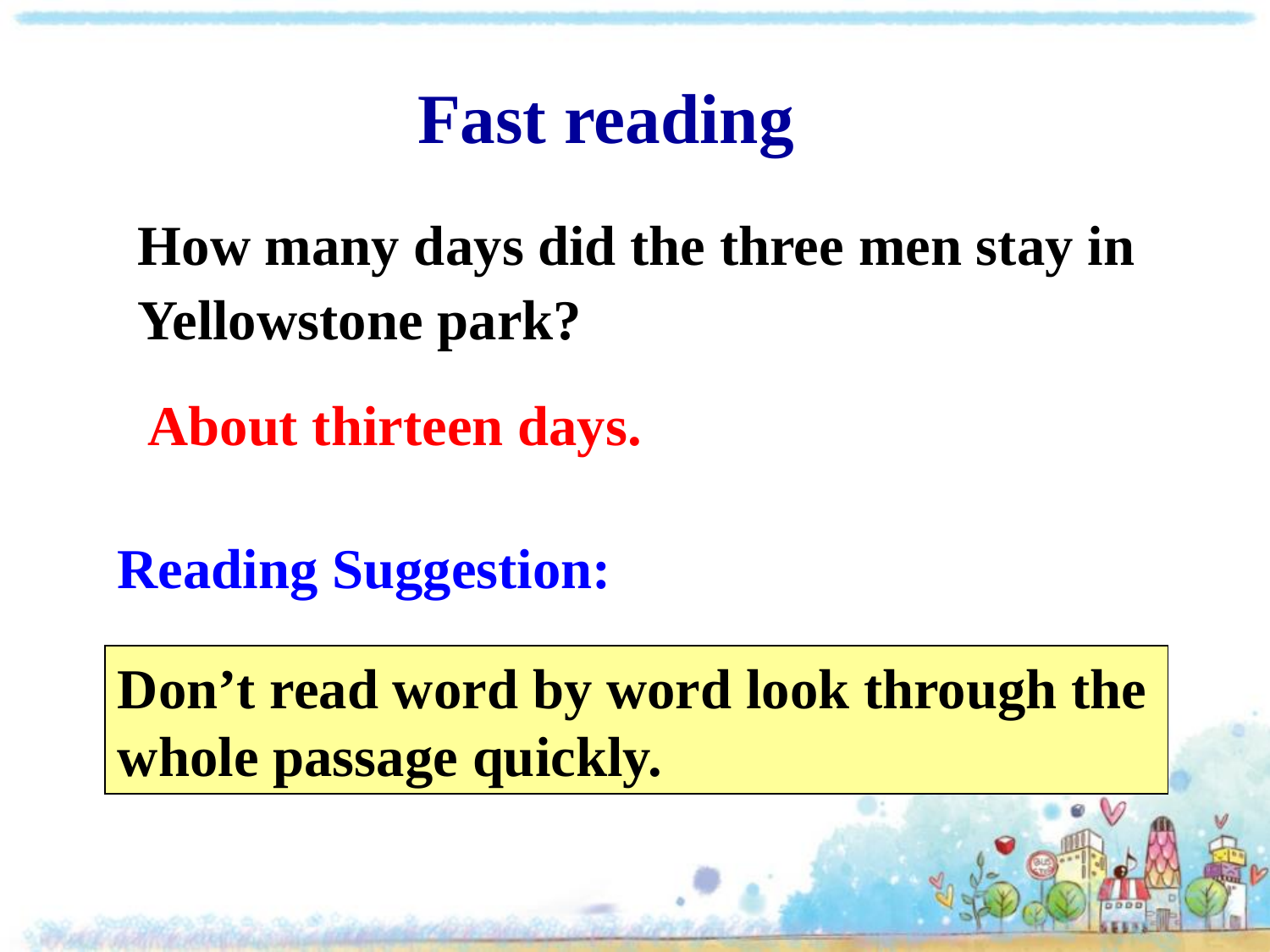

Fast reading
How many days did the three men stay in Yellowstone park?
About thirteen days.

Reading Suggestion:

Don’t read word by word look through the whole passage quickly.